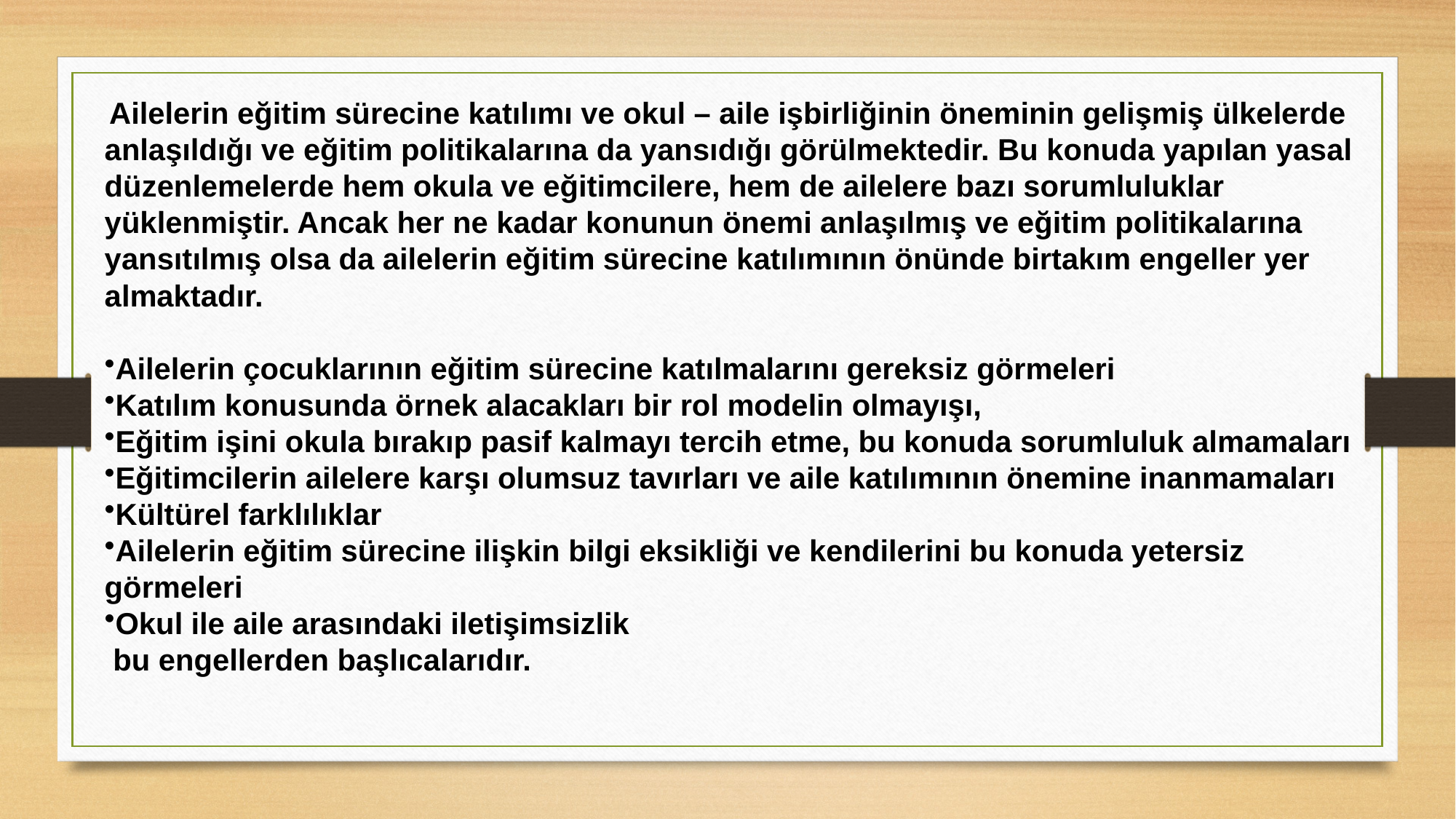

Ailelerin eğitim sürecine katılımı ve okul – aile işbirliğinin öneminin gelişmiş ülkelerde anlaşıldığı ve eğitim politikalarına da yansıdığı görülmektedir. Bu konuda yapılan yasal düzenlemelerde hem okula ve eğitimcilere, hem de ailelere bazı sorumluluklar yüklenmiştir. Ancak her ne kadar konunun önemi anlaşılmış ve eğitim politikalarına yansıtılmış olsa da ailelerin eğitim sürecine katılımının önünde birtakım engeller yer almaktadır.

Ailelerin çocuklarının eğitim sürecine katılmalarını gereksiz görmeleri
Katılım konusunda örnek alacakları bir rol modelin olmayışı,
Eğitim işini okula bırakıp pasif kalmayı tercih etme, bu konuda sorumluluk almamaları
Eğitimcilerin ailelere karşı olumsuz tavırları ve aile katılımının önemine inanmamaları
Kültürel farklılıklar
Ailelerin eğitim sürecine ilişkin bilgi eksikliği ve kendilerini bu konuda yetersiz görmeleri
Okul ile aile arasındaki iletişimsizlik
 bu engellerden başlıcalarıdır.